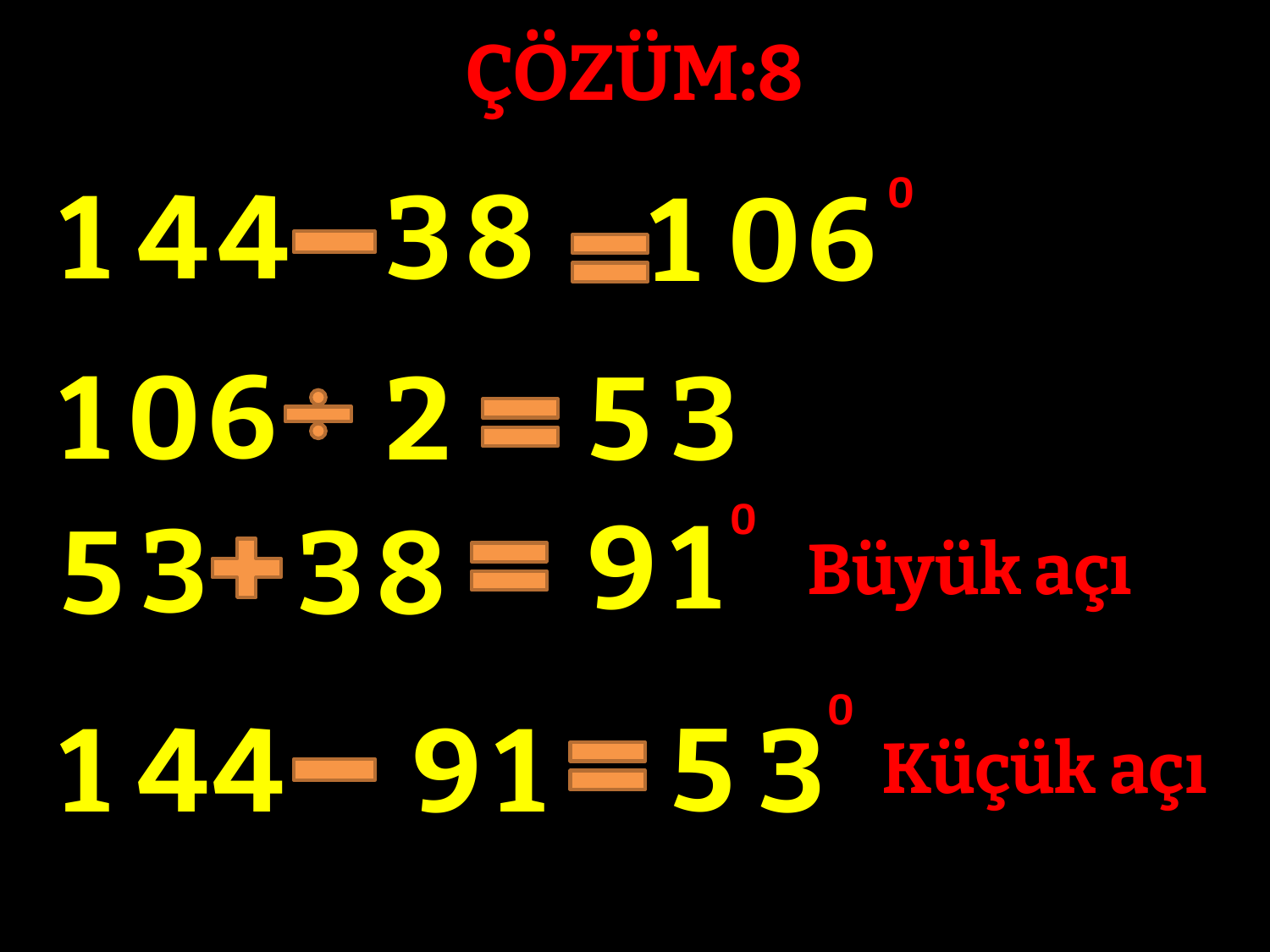

ÇÖZÜM:8
8
1
3
4
4
6
1
0
0

#
6
1
0
2
5
3

0
1
9
3
5
3
8
Büyük açı

0
5
1
4
4
9
1
3
Küçük açı